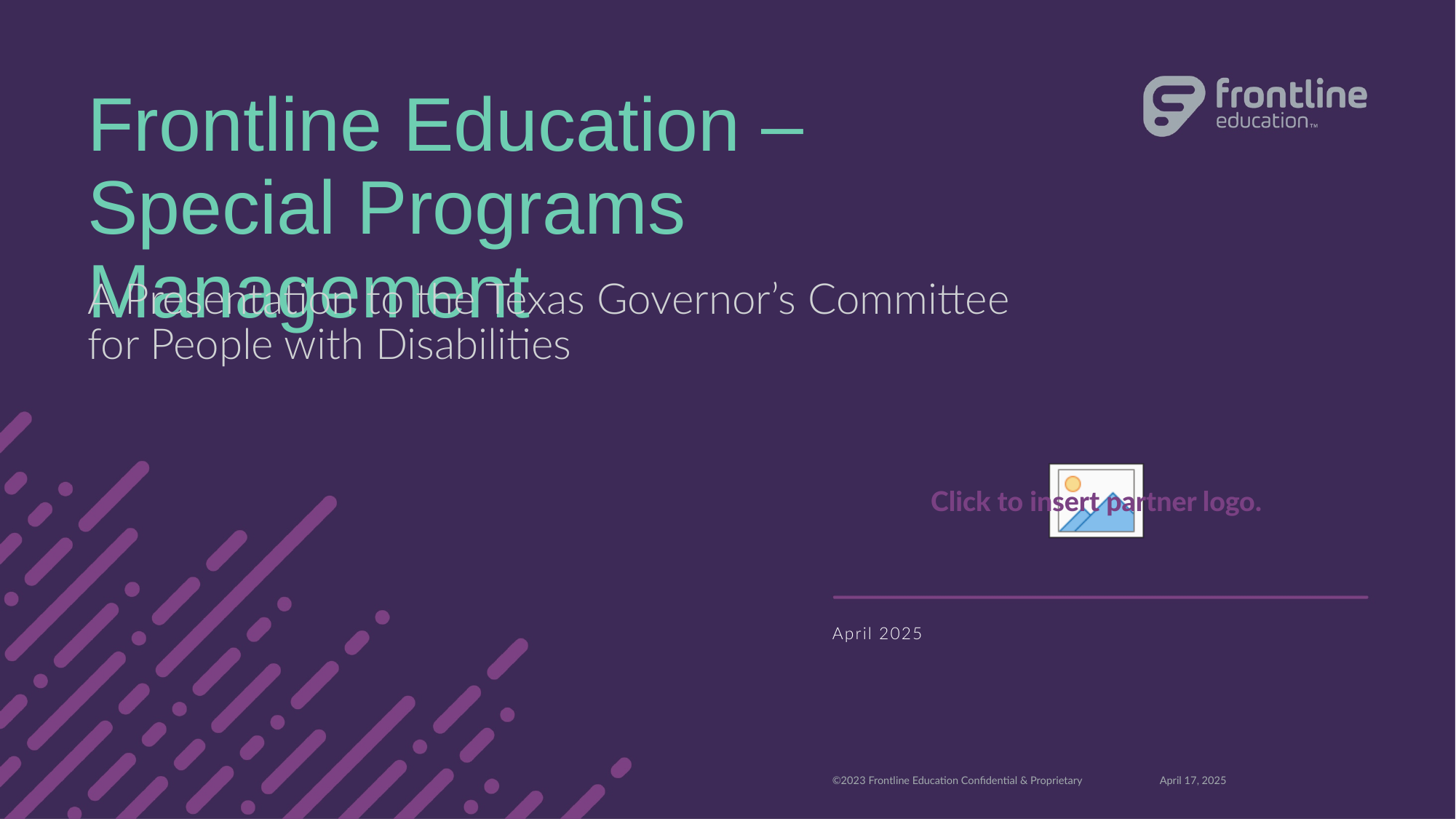

# Frontline Education – Special Programs Management
A Presentation to the Texas Governor’s Committee for People with Disabilities

April 2025
©2023 Frontline Education Confidential & Proprietary
April 17, 2025